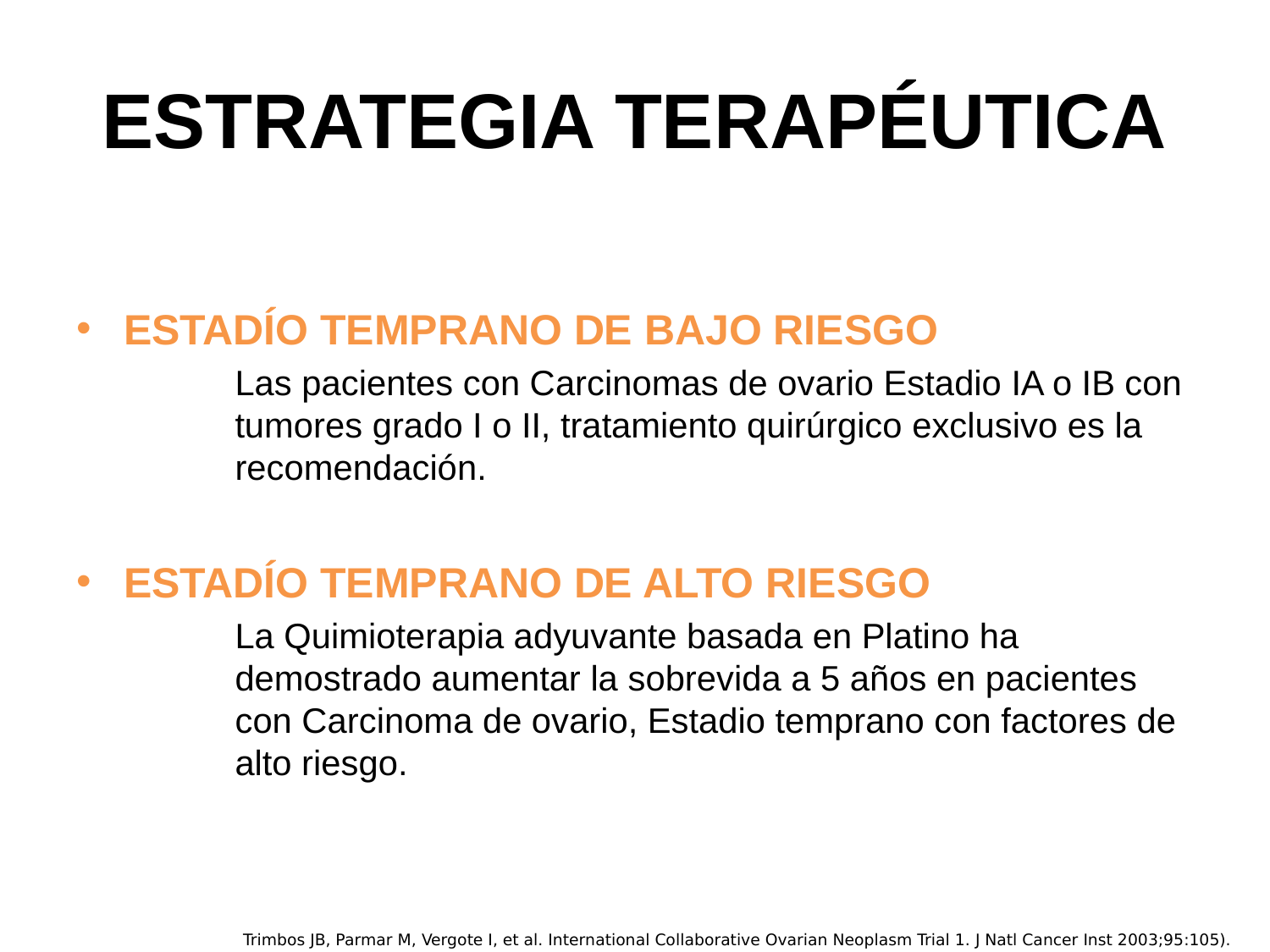

# ESTRATEGIA TERAPÉUTICA
ESTADÍO TEMPRANO DE BAJO RIESGO
	Las pacientes con Carcinomas de ovario Estadio IA o IB con tumores grado I o II, tratamiento quirúrgico exclusivo es la recomendación.

ESTADÍO TEMPRANO DE ALTO RIESGO
	La Quimioterapia adyuvante basada en Platino ha demostrado aumentar la sobrevida a 5 años en pacientes con Carcinoma de ovario, Estadio temprano con factores de alto riesgo.

Trimbos JB, Parmar M, Vergote I, et al. International Collaborative Ovarian Neoplasm Trial 1. J Natl Cancer Inst 2003;95:105).